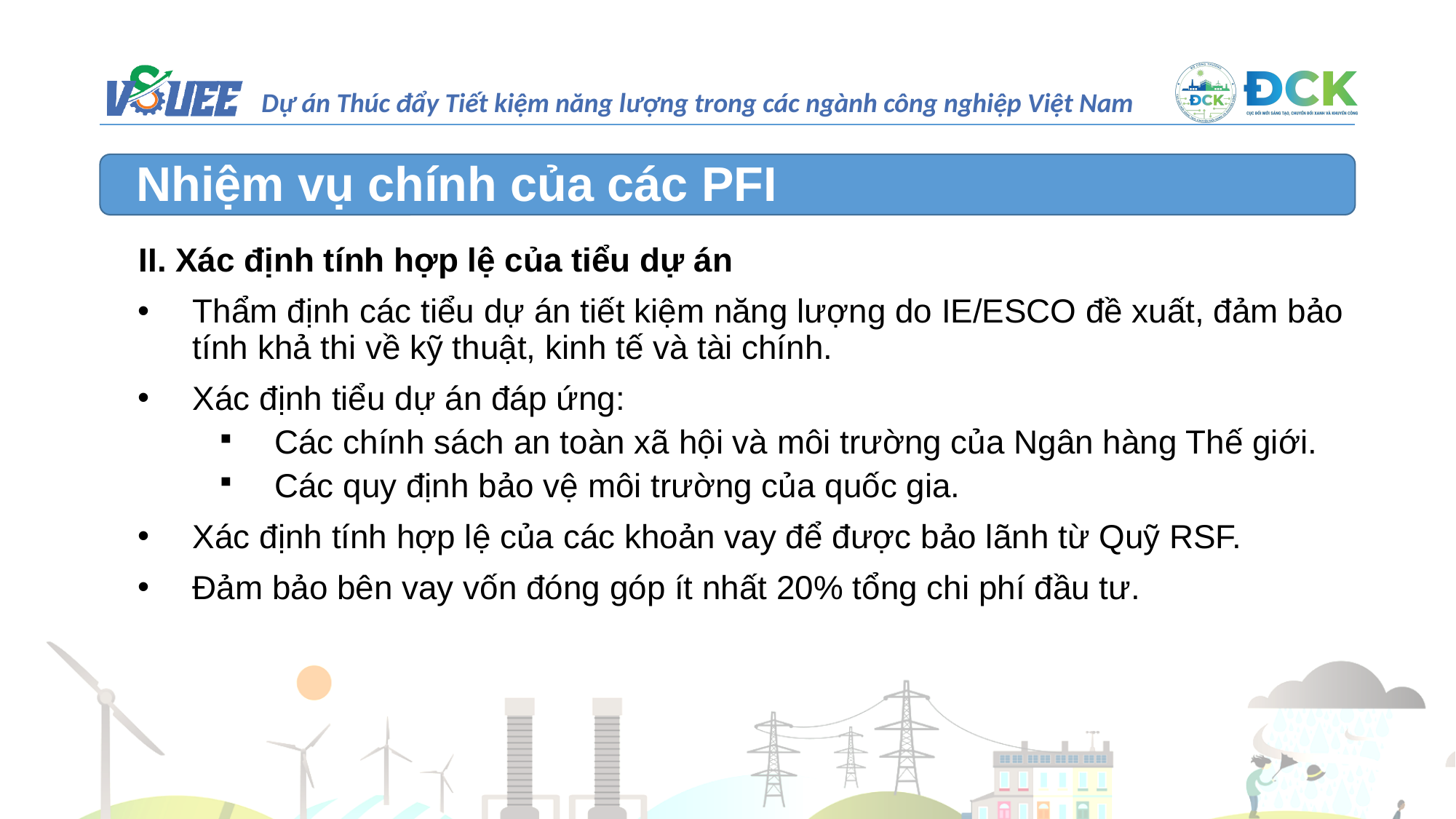

Nhiệm vụ chính của các PFI

   II. Xác định tính hợp lệ của tiểu dự án
Thẩm định các tiểu dự án tiết kiệm năng lượng do IE/ESCO đề xuất, đảm bảo tính khả thi về kỹ thuật, kinh tế và tài chính.
Xác định tiểu dự án đáp ứng:
Các chính sách an toàn xã hội và môi trường của Ngân hàng Thế giới.
Các quy định bảo vệ môi trường của quốc gia.
Xác định tính hợp lệ của các khoản vay để được bảo lãnh từ Quỹ RSF.
Đảm bảo bên vay vốn đóng góp ít nhất 20% tổng chi phí đầu tư.